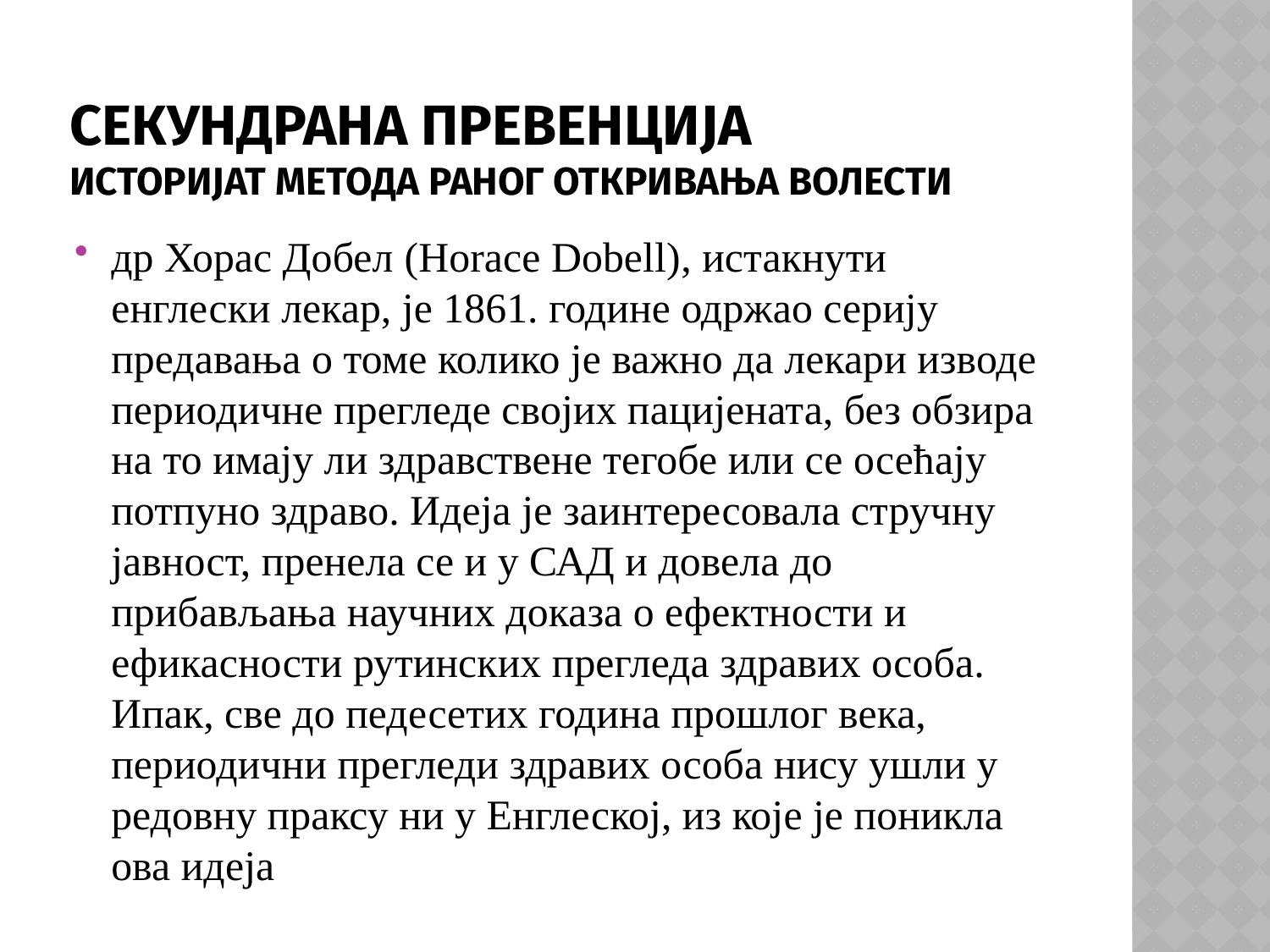

# Секундрана превенција историјат mетода раног otкривања bолести
др Хорас Добел (Horace Dobell), истакнути енглески лекар, је 1861. године одржао серију предавања о томе колико је важно да лекари изводе периодичне прегледе својих пацијената, без обзира на то имају ли здравствене тегобе или се осећају потпуно здраво. Идеја је заинтересовала стручну јавност, пренела се и у САД и довела до прибављања научних доказа о ефектности и ефикасности рутинских прегледа здравих особа. Ипак, све до педесетих година прошлог века, периодични прегледи здравих особа нису ушли у редовну праксу ни у Енглеској, из које је поникла ова идеја